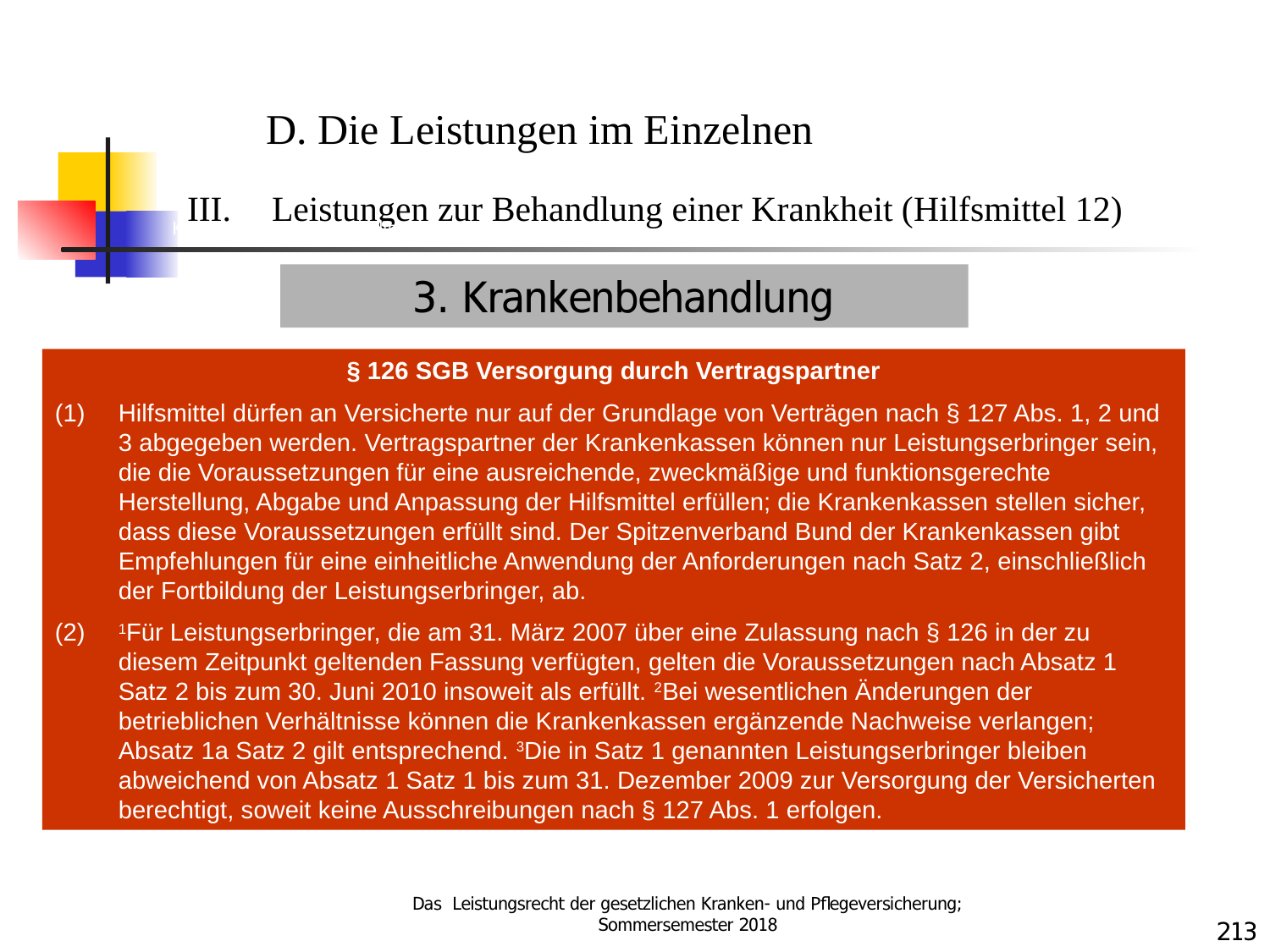

Krankenbehandlung 13 (Hilfsmittel)
D. Die Leistungen im Einzelnen

Leistungen zur Behandlung einer Krankheit (Hilfsmittel 12)
3. Krankenbehandlung
§ 126 SGB Versorgung durch Vertragspartner
Hilfsmittel dürfen an Versicherte nur auf der Grundlage von Verträgen nach § 127 Abs. 1, 2 und 3 abgegeben werden. Vertragspartner der Krankenkassen können nur Leistungserbringer sein, die die Voraussetzungen für eine ausreichende, zweckmäßige und funktionsgerechte Herstellung, Abgabe und Anpassung der Hilfsmittel erfüllen; die Krankenkassen stellen sicher, dass diese Voraussetzungen erfüllt sind. Der Spitzenverband Bund der Krankenkassen gibt Empfehlungen für eine einheitliche Anwendung der Anforderungen nach Satz 2, einschließlich der Fortbildung der Leistungserbringer, ab.
1Für Leistungserbringer, die am 31. März 2007 über eine Zulassung nach § 126 in der zu diesem Zeitpunkt geltenden Fassung verfügten, gelten die Voraussetzungen nach Absatz 1 Satz 2 bis zum 30. Juni 2010 insoweit als erfüllt. 2Bei wesentlichen Änderungen der betrieblichen Verhältnisse können die Krankenkassen ergänzende Nachweise verlangen; Absatz 1a Satz 2 gilt entsprechend. 3Die in Satz 1 genannten Leistungserbringer bleiben abweichend von Absatz 1 Satz 1 bis zum 31. Dezember 2009 zur Versorgung der Versicherten berechtigt, soweit keine Ausschreibungen nach § 127 Abs. 1 erfolgen.
Krankheit
Das  Leistungsrecht der gesetzlichen Kranken- und Pflegeversicherung; Sommersemester 2018
213